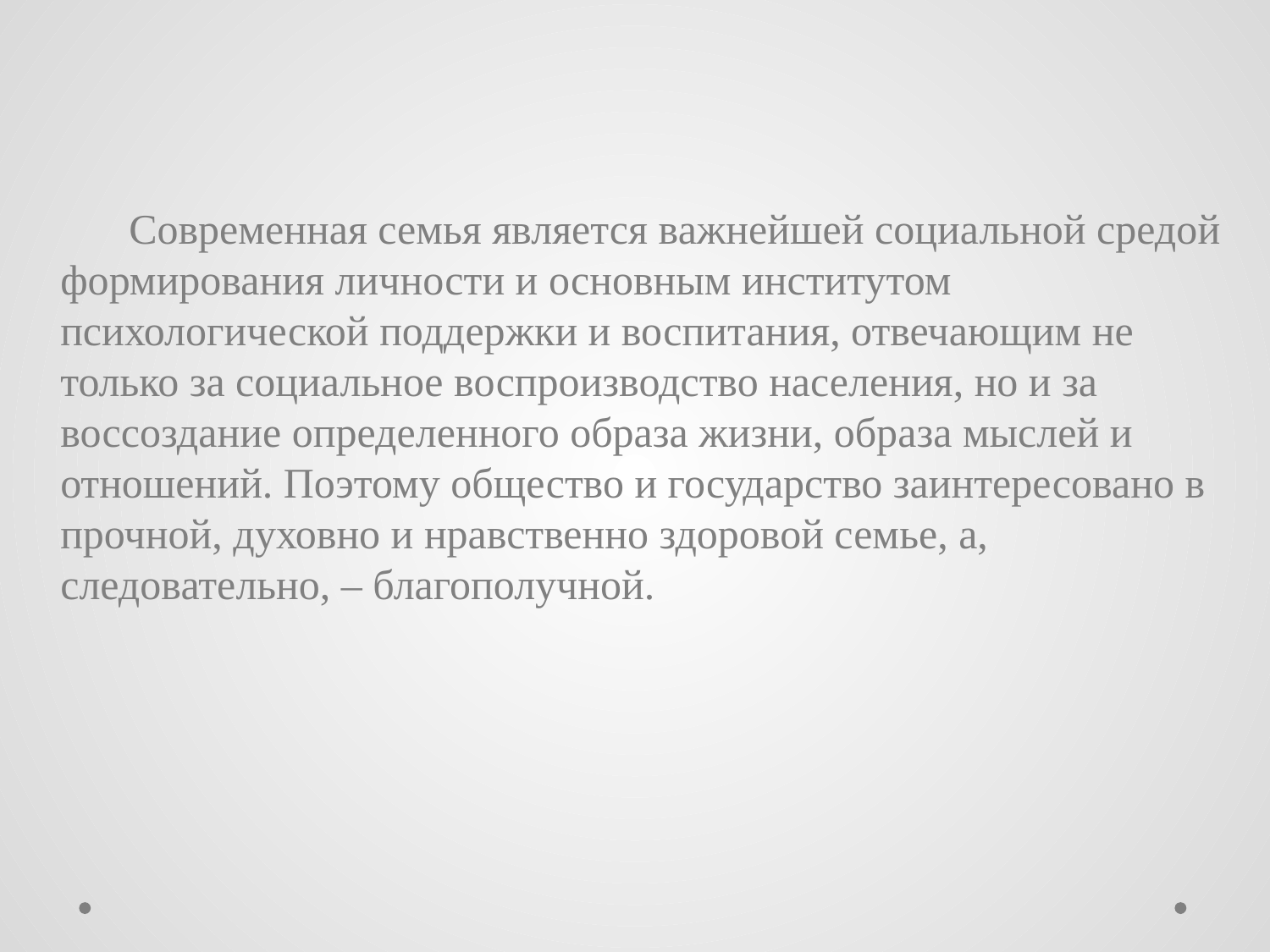

Современная семья является важнейшей социальной средой формирования личности и основным институтом психологической поддержки и воспитания, отвечающим не только за социальное воспроизводство населения, но и за воссоздание определенного образа жизни, образа мыслей и отношений. Поэтому общество и государство заинтересовано в прочной, духовно и нравственно здоровой семье, а, следовательно, – благополучной.